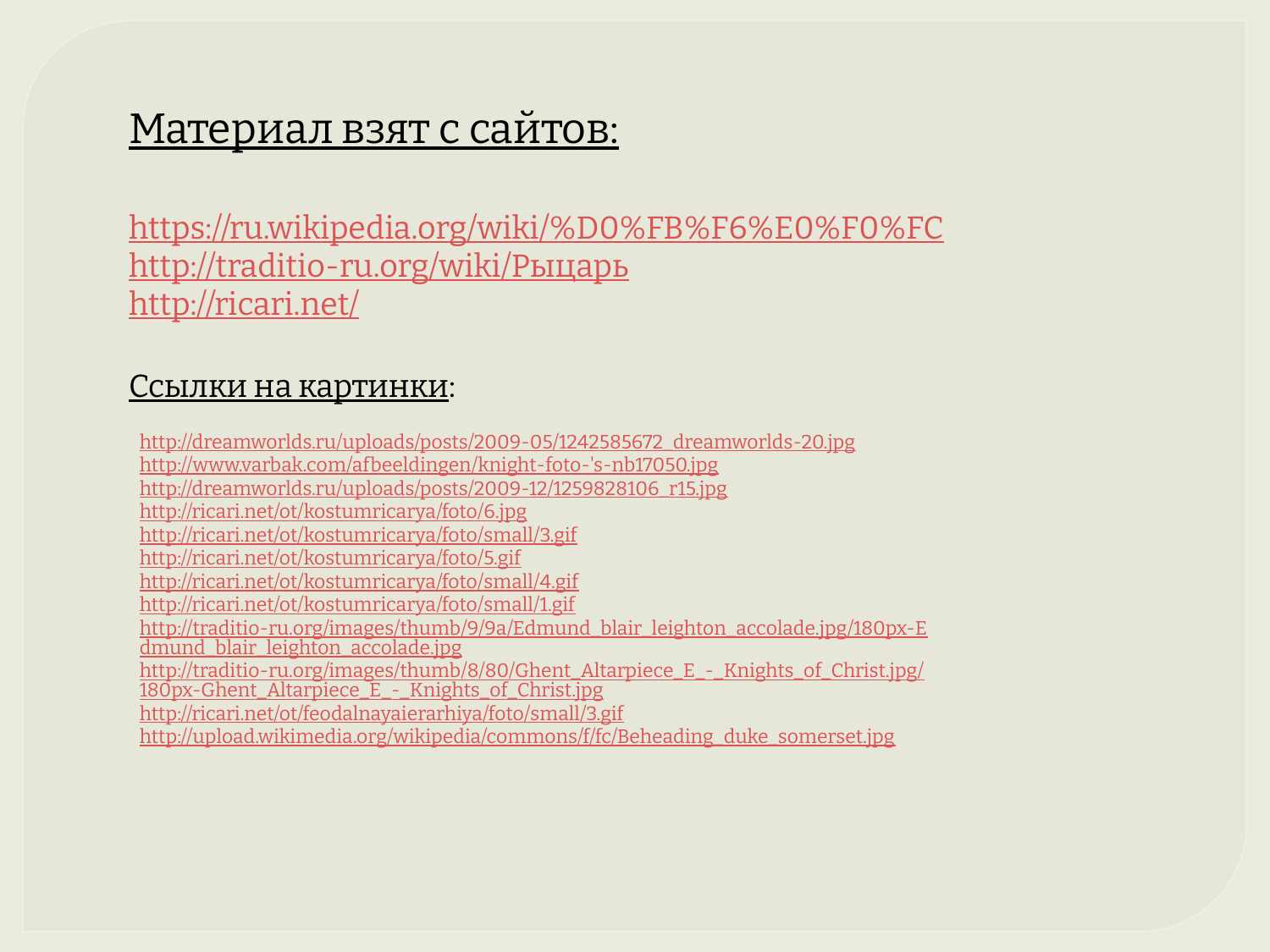

Материал взят с сайтов:
https://ru.wikipedia.org/wiki/%D0%FB%F6%E0%F0%FC
http://traditio-ru.org/wiki/Рыцарь
http://ricari.net/
Ссылки на картинки:
http://dreamworlds.ru/uploads/posts/2009-05/1242585672_dreamworlds-20.jpg
http://www.varbak.com/afbeeldingen/knight-foto-'s-nb17050.jpg
http://dreamworlds.ru/uploads/posts/2009-12/1259828106_r15.jpg
http://ricari.net/ot/kostumricarya/foto/6.jpg
http://ricari.net/ot/kostumricarya/foto/small/3.gif
http://ricari.net/ot/kostumricarya/foto/5.gif
http://ricari.net/ot/kostumricarya/foto/small/4.gif
http://ricari.net/ot/kostumricarya/foto/small/1.gif
http://traditio-ru.org/images/thumb/9/9a/Edmund_blair_leighton_accolade.jpg/180px-Edmund_blair_leighton_accolade.jpg
http://traditio-ru.org/images/thumb/8/80/Ghent_Altarpiece_E_-_Knights_of_Christ.jpg/180px-Ghent_Altarpiece_E_-_Knights_of_Christ.jpg
http://ricari.net/ot/feodalnayaierarhiya/foto/small/3.gif
http://upload.wikimedia.org/wikipedia/commons/f/fc/Beheading_duke_somerset.jpg